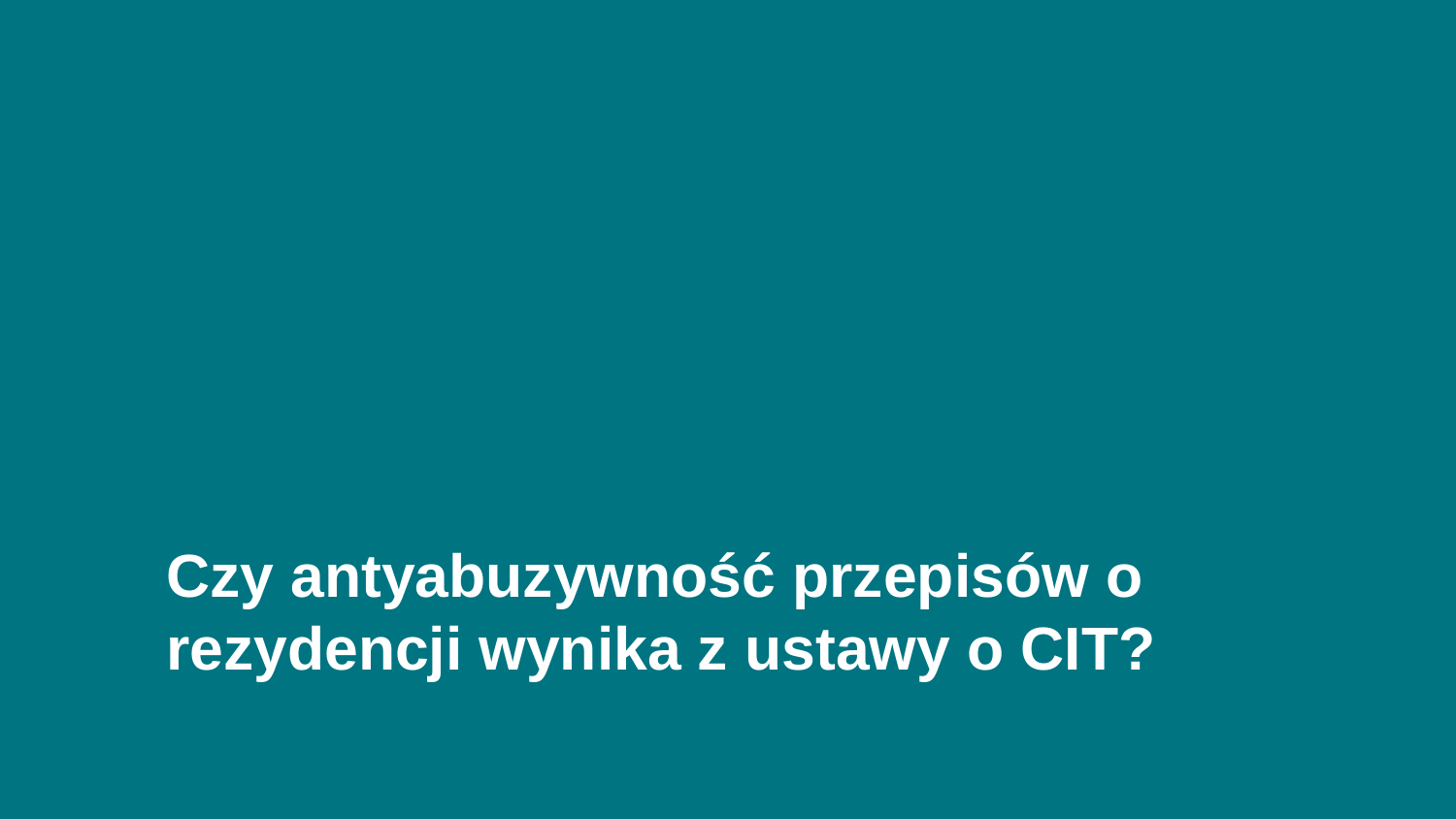

# Czy antyabuzywność przepisów o rezydencji wynika z ustawy o CIT?